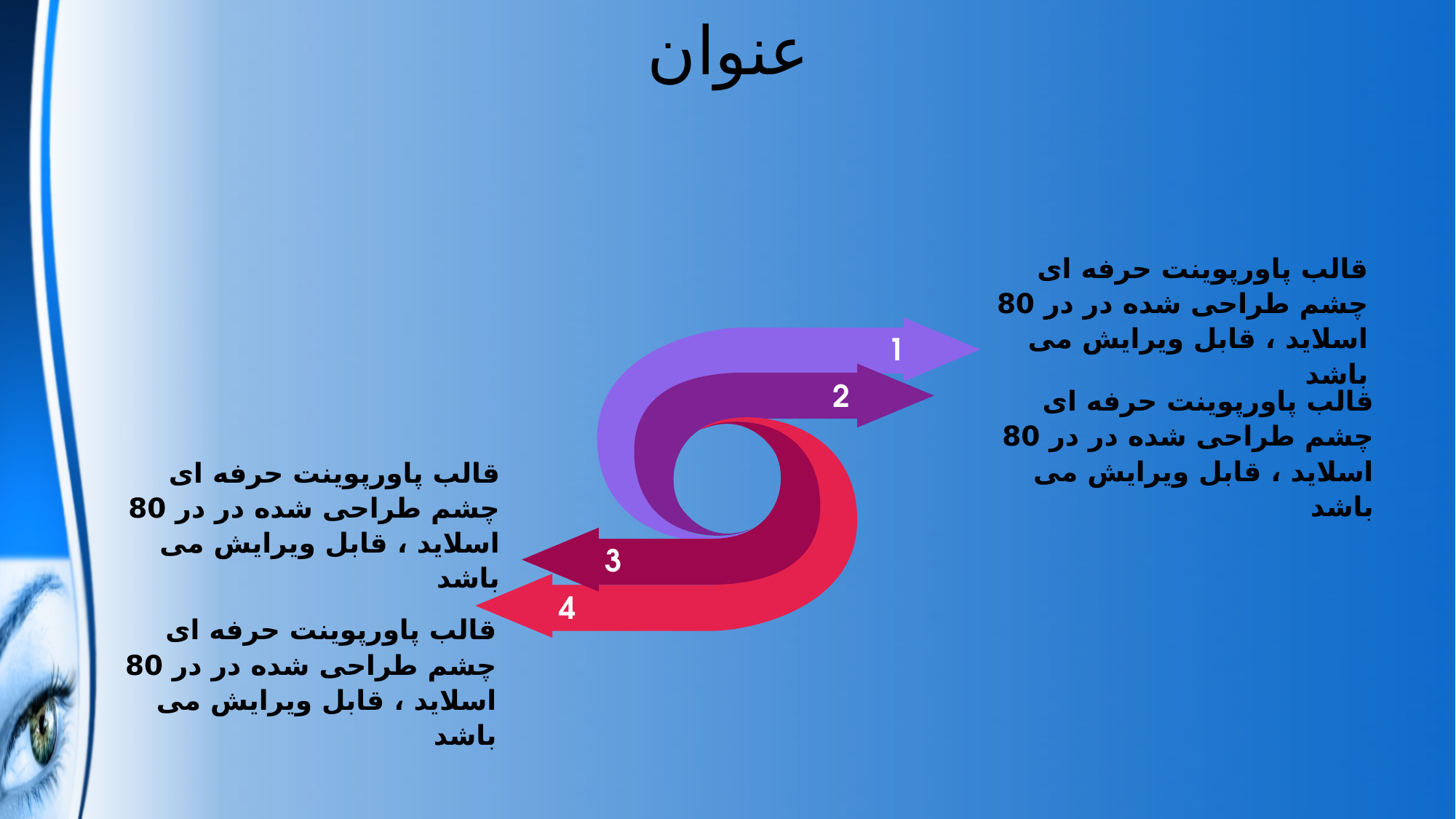

عنوان
قالب پاورپوينت حرفه ای چشم طراحی شده در در 80 اسلاید ، قابل ویرایش می باشد

1

2
قالب پاورپوينت حرفه ای چشم طراحی شده در در 80 اسلاید ، قابل ویرایش می باشد

قالب پاورپوينت حرفه ای چشم طراحی شده در در 80 اسلاید ، قابل ویرایش می باشد
3
4
قالب پاورپوينت حرفه ای چشم طراحی شده در در 80 اسلاید ، قابل ویرایش می باشد